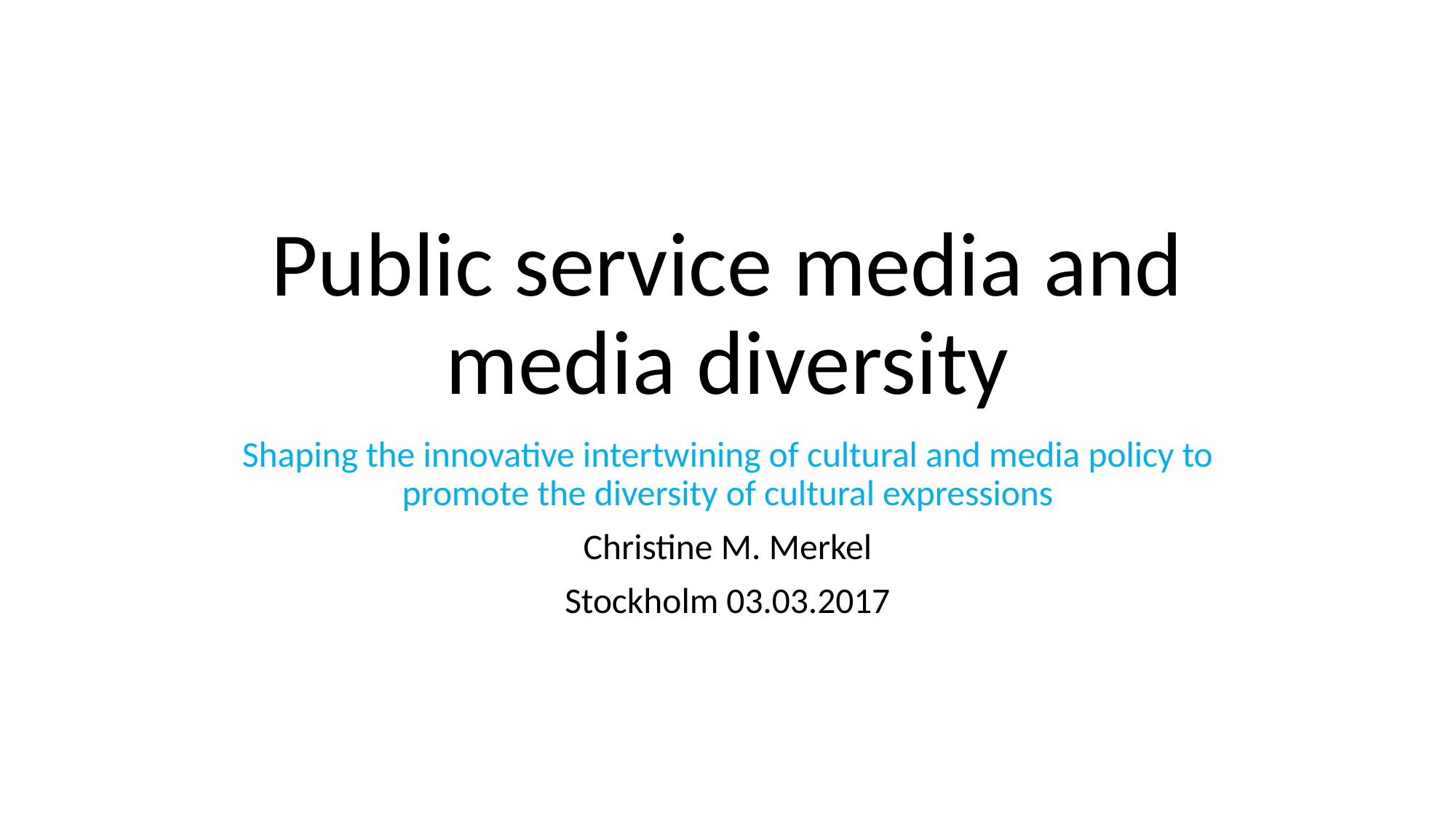

# Public service media and media diversity
Shaping the innovative intertwining of cultural and media policy to promote the diversity of cultural expressions
Christine M. Merkel
Stockholm 03.03.2017